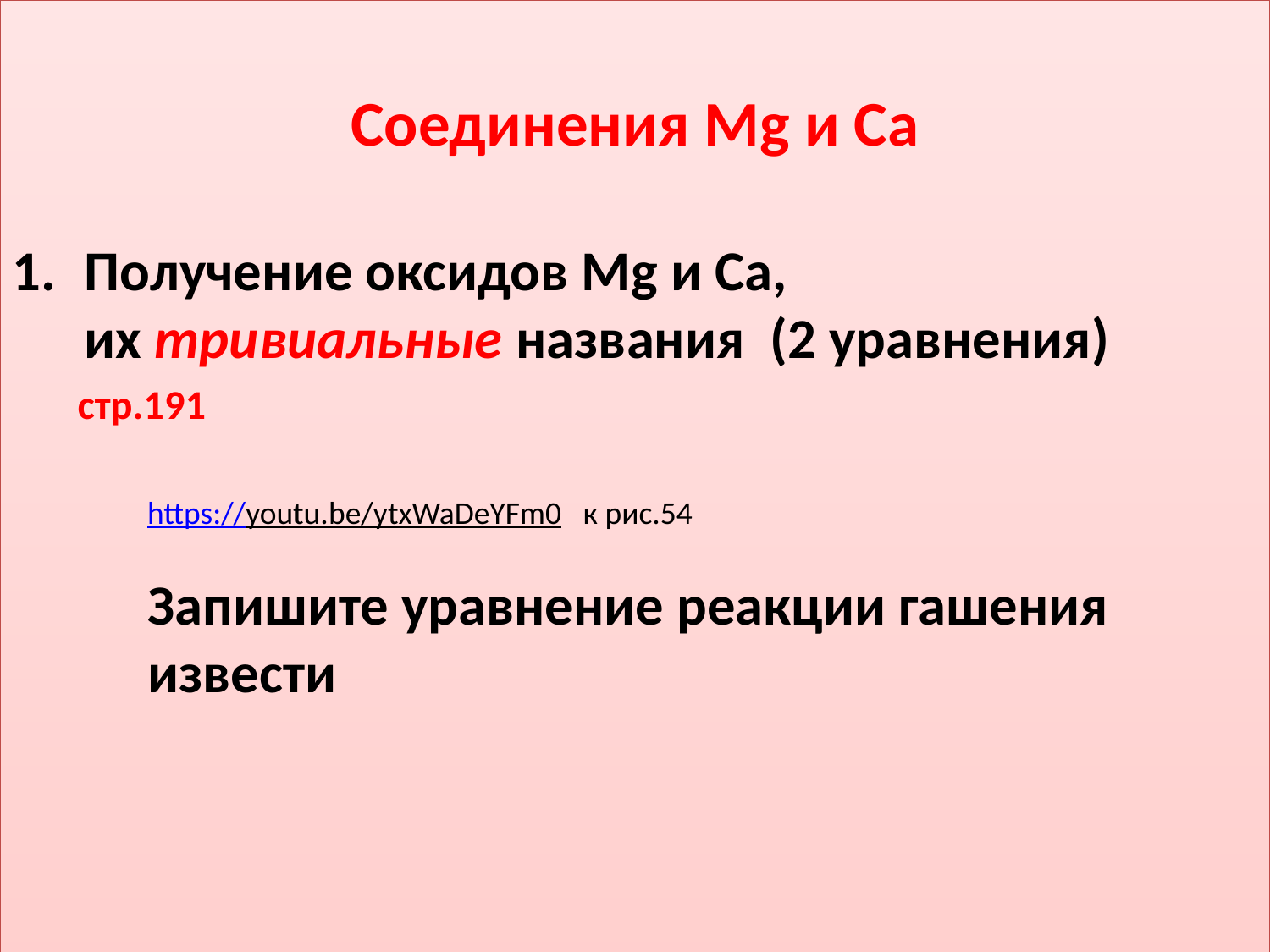

Соединения Мg и Са

Получение оксидов Мg и Са,
их тривиальные названия  (2 уравнения)
       стр.191

https://youtu.be/ytxWaDeYFm0   к рис.54

Запишите уравнение реакции гашения извести